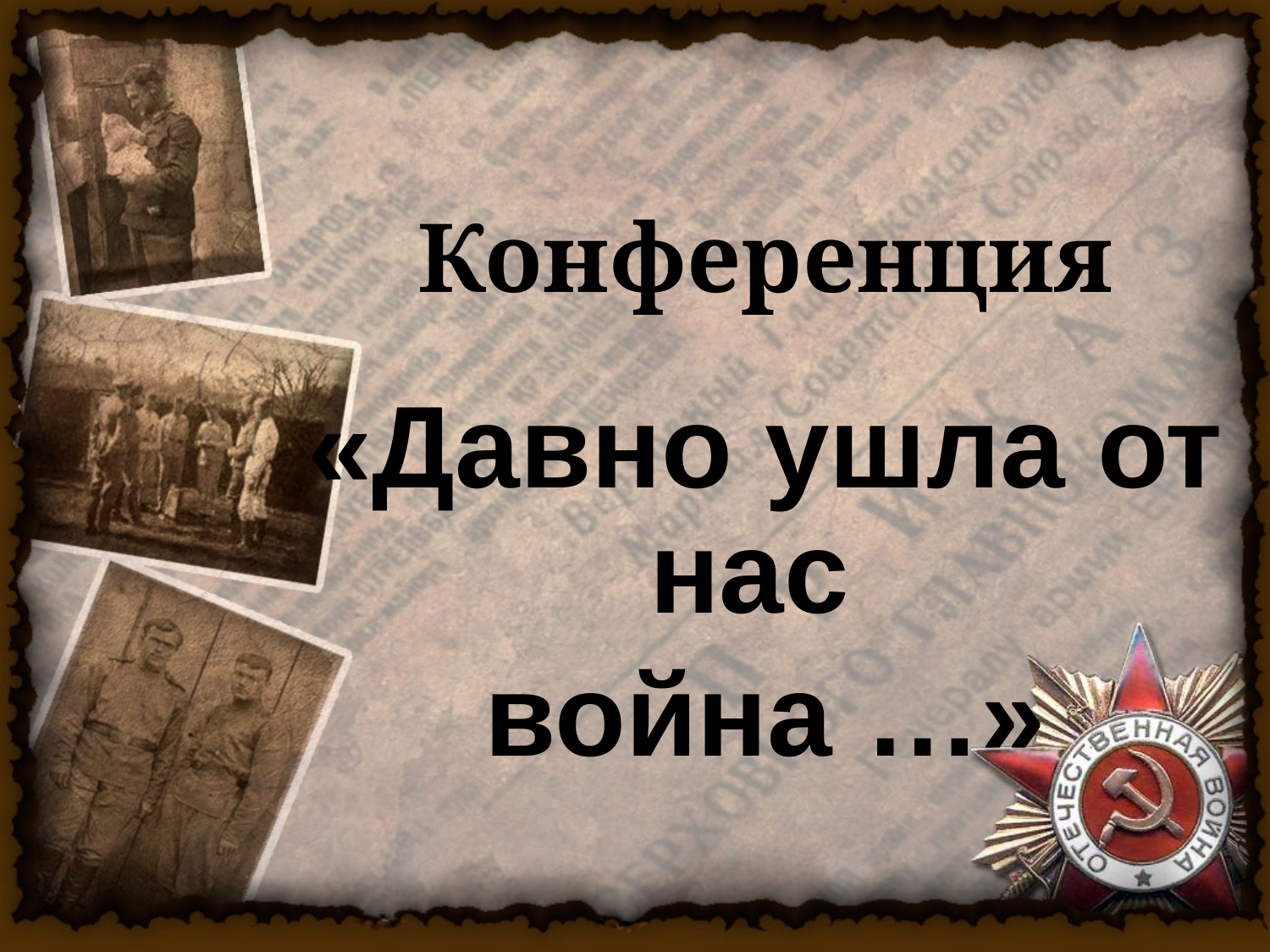

# Конференция
«Давно ушла от нас
война …»